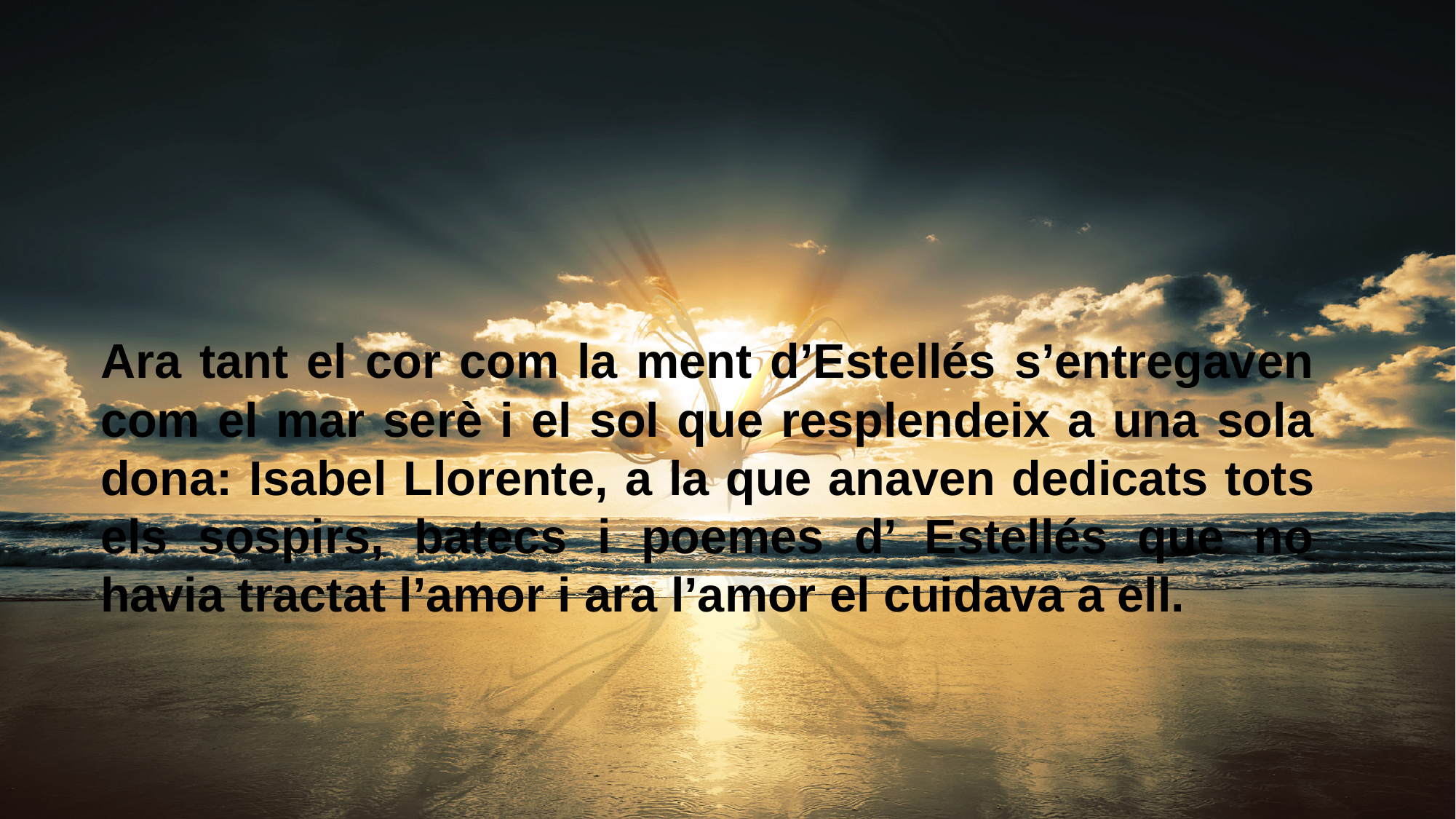

Ara tant el cor com la ment d’Estellés s’entregaven com el mar serè i el sol que resplendeix a una sola dona: Isabel Llorente, a la que anaven dedicats tots els sospirs, batecs i poemes d’ Estellés que no havia tractat l’amor i ara l’amor el cuidava a ell.